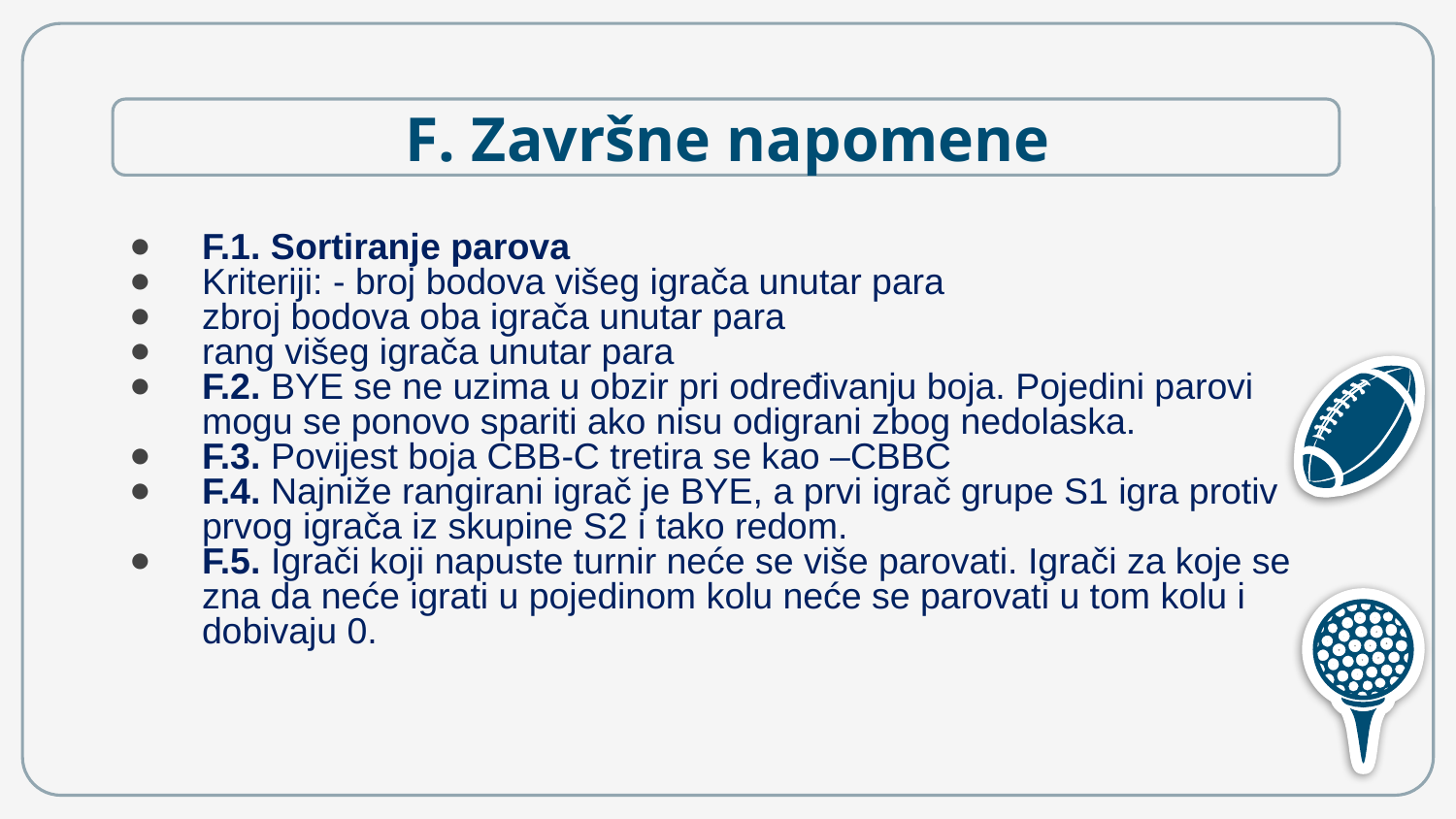

# F. Završne napomene

F.1. Sortiranje parova
Kriteriji: - broj bodova višeg igrača unutar para
zbroj bodova oba igrača unutar para
rang višeg igrača unutar para
F.2. BYE se ne uzima u obzir pri određivanju boja. Pojedini parovi mogu se ponovo spariti ako nisu odigrani zbog nedolaska.
F.3. Povijest boja CBB-C tretira se kao –CBBC
F.4. Najniže rangirani igrač je BYE, a prvi igrač grupe S1 igra protiv prvog igrača iz skupine S2 i tako redom.
F.5. Igrači koji napuste turnir neće se više parovati. Igrači za koje se zna da neće igrati u pojedinom kolu neće se parovati u tom kolu i dobivaju 0.